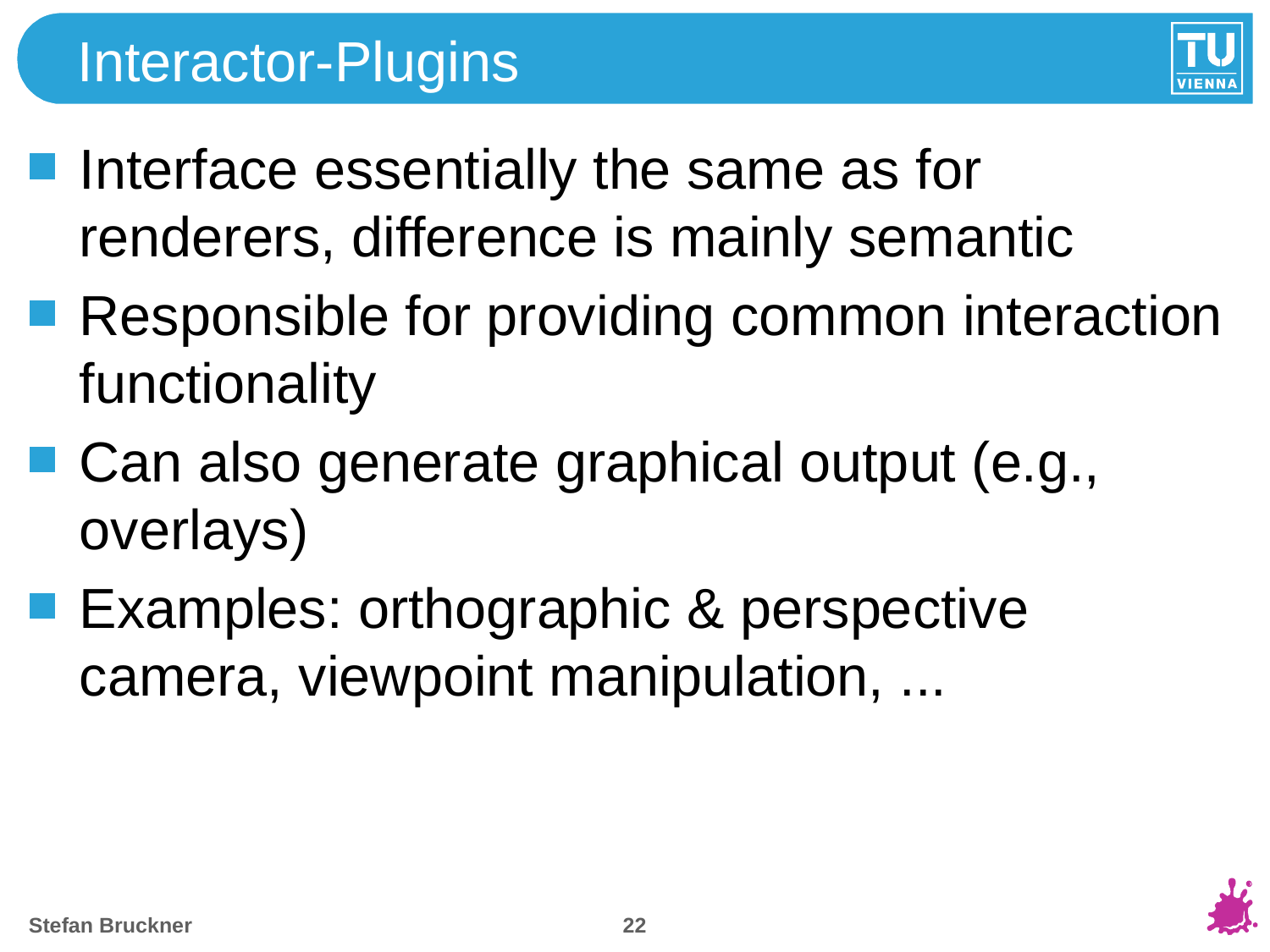

# Interactor-Plugins
Interface essentially the same as for renderers, difference is mainly semantic
Responsible for providing common interaction functionality
Can also generate graphical output (e.g., overlays)
Examples: orthographic & perspective camera, viewpoint manipulation, ...

22
Stefan Bruckner